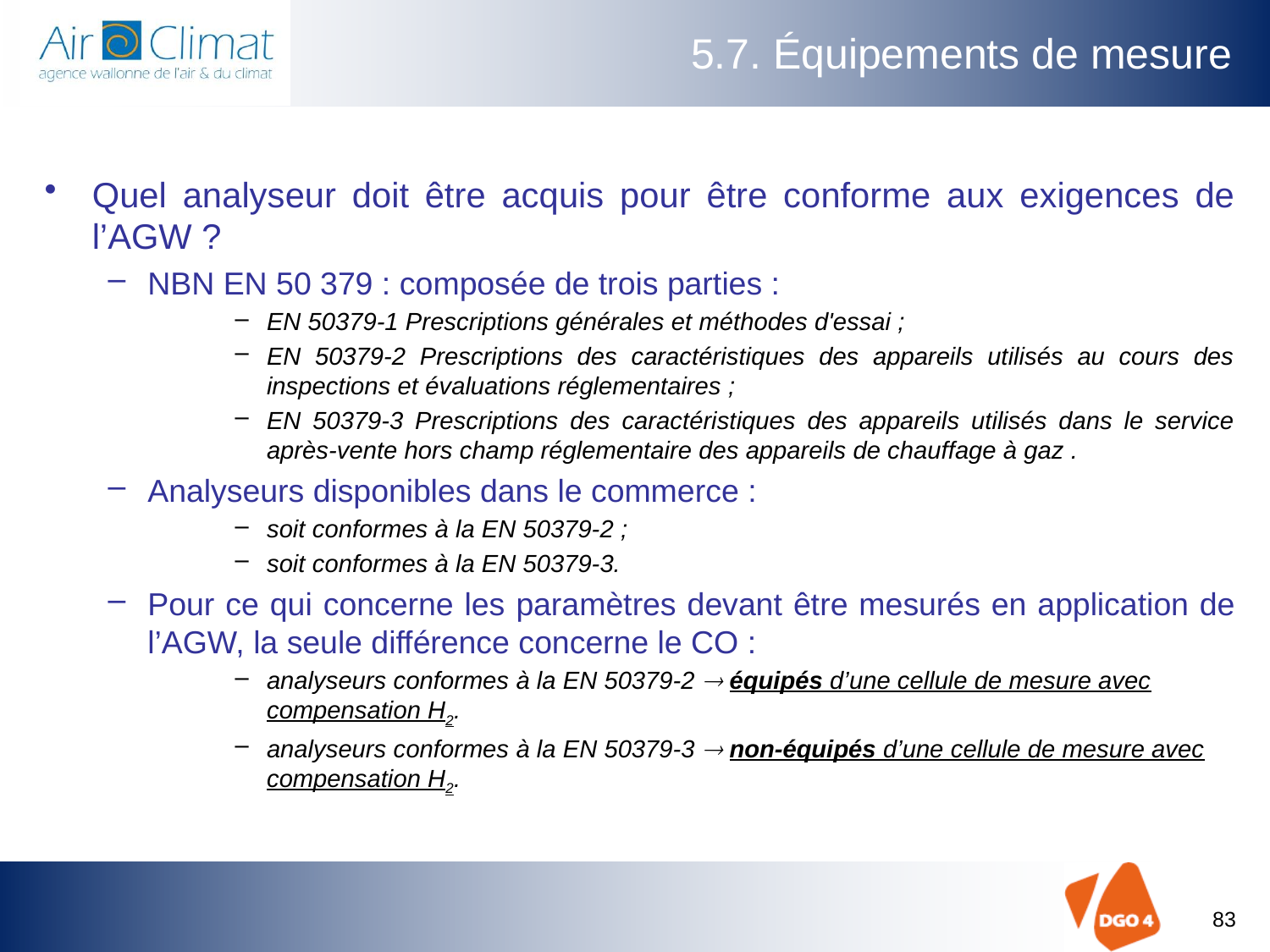

# 5.7. Équipements de mesure

Quel analyseur doit être acquis pour être conforme aux exigences de l’AGW ?
NBN EN 50 379 : composée de trois parties :
EN 50379-1 Prescriptions générales et méthodes d'essai ;
EN 50379-2 Prescriptions des caractéristiques des appareils utilisés au cours des inspections et évaluations réglementaires ;
EN 50379-3 Prescriptions des caractéristiques des appareils utilisés dans le service après-vente hors champ réglementaire des appareils de chauffage à gaz .
Analyseurs disponibles dans le commerce :
soit conformes à la EN 50379-2 ;
soit conformes à la EN 50379-3.
Pour ce qui concerne les paramètres devant être mesurés en application de l’AGW, la seule différence concerne le CO :
analyseurs conformes à la EN 50379-2 → équipés d’une cellule de mesure avec compensation H2.
analyseurs conformes à la EN 50379-3 → non-équipés d’une cellule de mesure avec compensation H2.

83